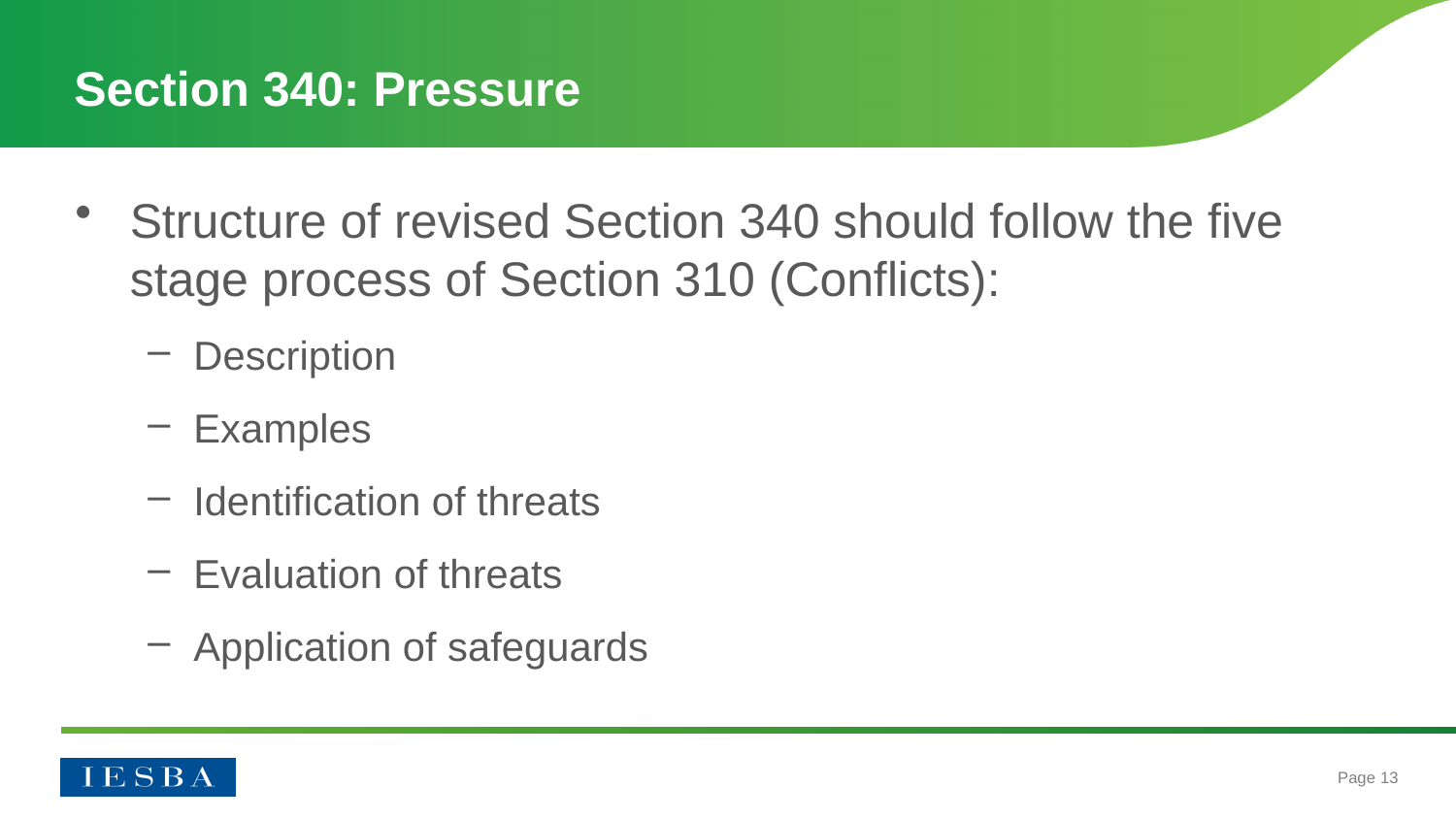

# Section 340: Pressure
Structure of revised Section 340 should follow the five stage process of Section 310 (Conflicts):
Description
Examples
Identification of threats
Evaluation of threats
Application of safeguards